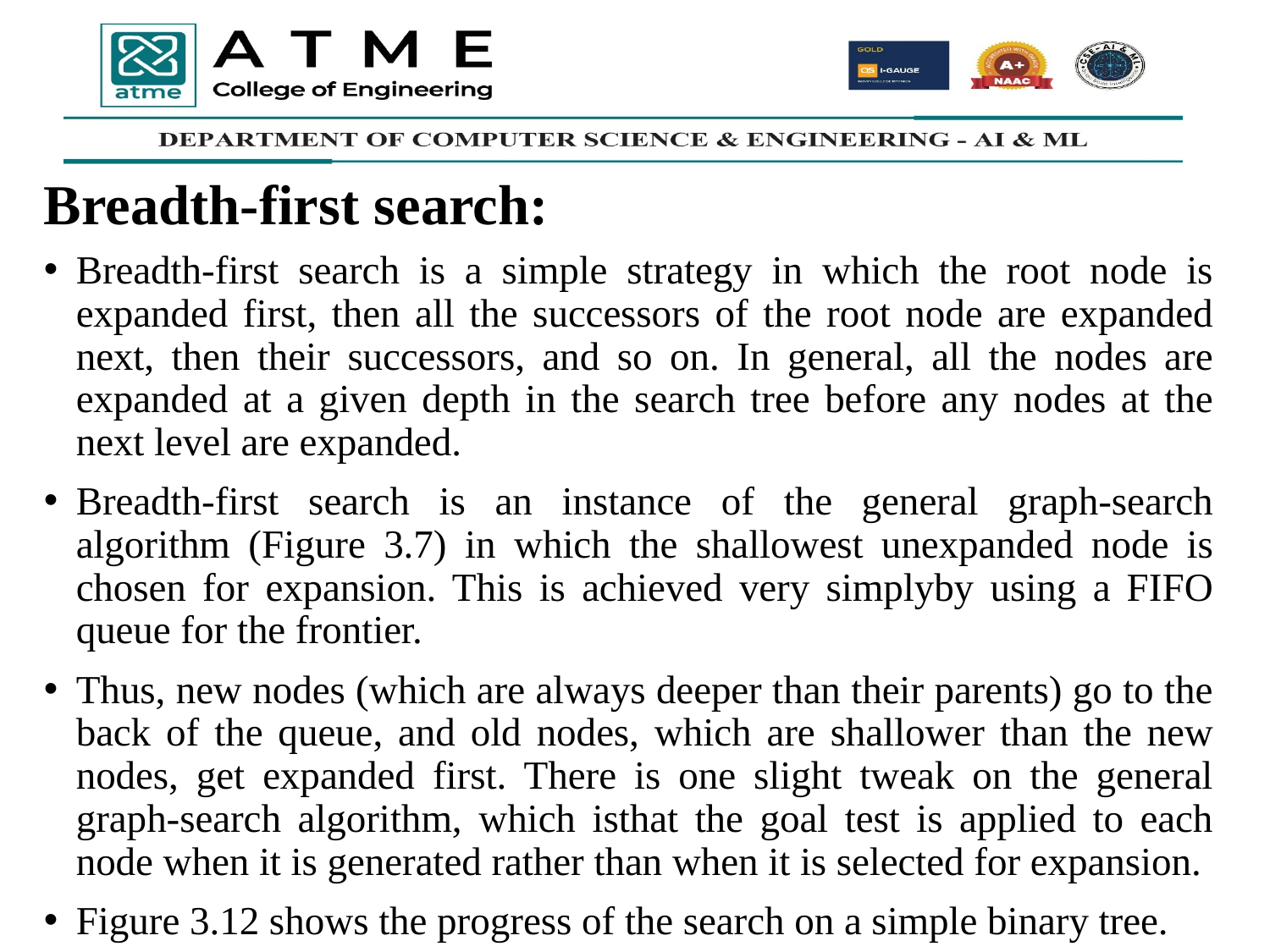

Breadth-first search:
Breadth-first search is a simple strategy in which the root node is expanded first, then all the successors of the root node are expanded next, then their successors, and so on. In general, all the nodes are expanded at a given depth in the search tree before any nodes at the next level are expanded.
Breadth-first search is an instance of the general graph-search algorithm (Figure 3.7) in which the shallowest unexpanded node is chosen for expansion. This is achieved very simplyby using a FIFO queue for the frontier.
Thus, new nodes (which are always deeper than their parents) go to the back of the queue, and old nodes, which are shallower than the new nodes, get expanded first. There is one slight tweak on the general graph-search algorithm, which isthat the goal test is applied to each node when it is generated rather than when it is selected for expansion.
Figure 3.12 shows the progress of the search on a simple binary tree.